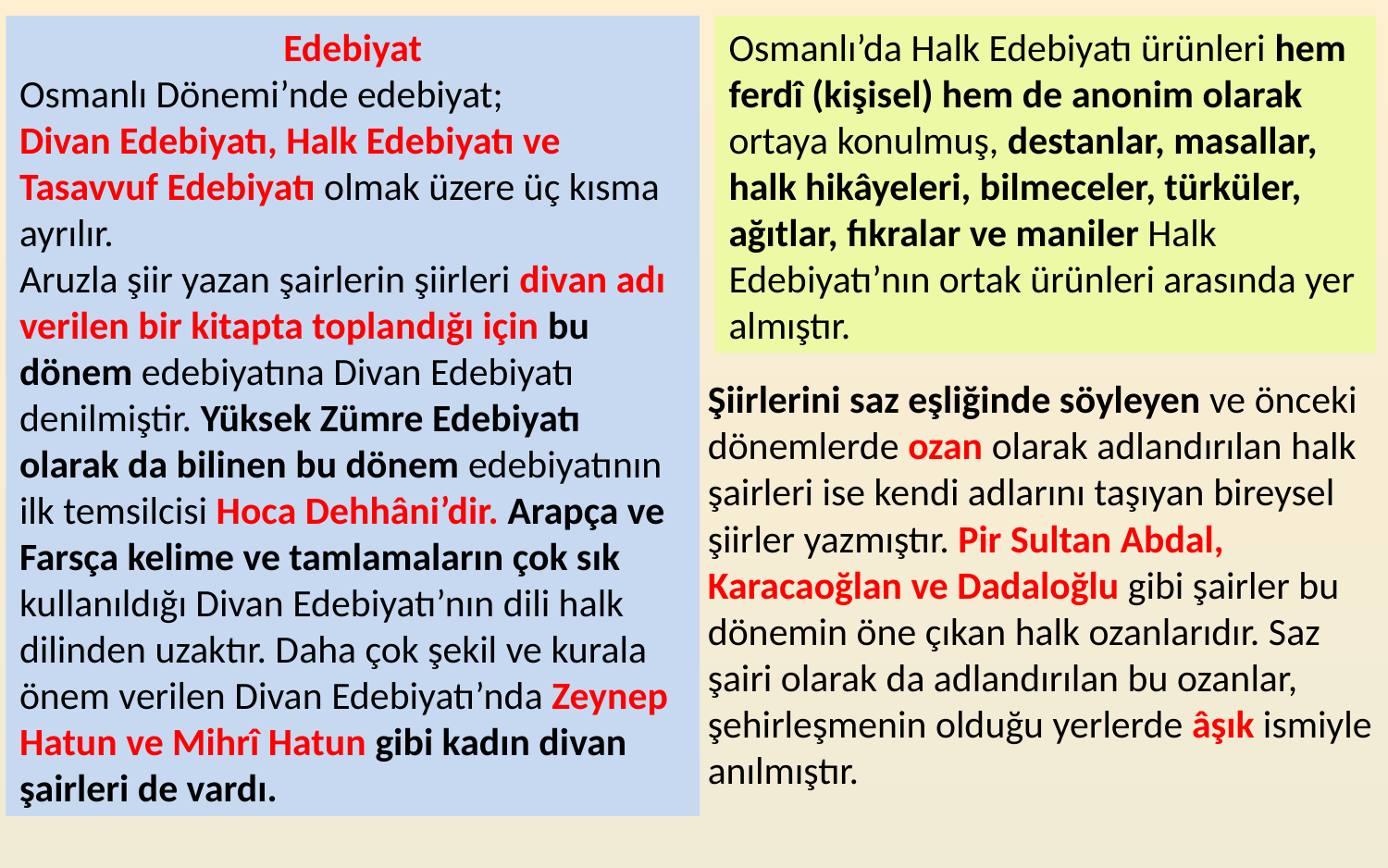

Edebiyat
Osmanlı Dönemi’nde edebiyat;
Divan Edebiyatı, Halk Edebiyatı ve Tasavvuf Edebiyatı olmak üzere üç kısma ayrılır.
Aruzla şiir yazan şairlerin şiirleri divan adı verilen bir kitapta toplandığı için bu dönem edebiyatına Divan Edebiyatı denilmiştir. Yüksek Zümre Edebiyatı olarak da bilinen bu dönem edebiyatının ilk temsilcisi Hoca Dehhâni’dir. Arapça ve Farsça kelime ve tamlamaların çok sık
kullanıldığı Divan Edebiyatı’nın dili halk dilinden uzaktır. Daha çok şekil ve kurala önem verilen Divan Edebiyatı’nda Zeynep Hatun ve Mihrî Hatun gibi kadın divan şairleri de vardı.
Osmanlı’da Halk Edebiyatı ürünleri hem ferdî (kişisel) hem de anonim olarak ortaya konulmuş, destanlar, masallar, halk hikâyeleri, bilmeceler, türküler, ağıtlar, fıkralar ve maniler Halk Edebiyatı’nın ortak ürünleri arasında yer almıştır.
Şiirlerini saz eşliğinde söyleyen ve önceki dönemlerde ozan olarak adlandırılan halk şairleri ise kendi adlarını taşıyan bireysel şiirler yazmıştır. Pir Sultan Abdal, Karacaoğlan ve Dadaloğlu gibi şairler bu dönemin öne çıkan halk ozanlarıdır. Saz şairi olarak da adlandırılan bu ozanlar, şehirleşmenin olduğu yerlerde âşık ismiyle anılmıştır.